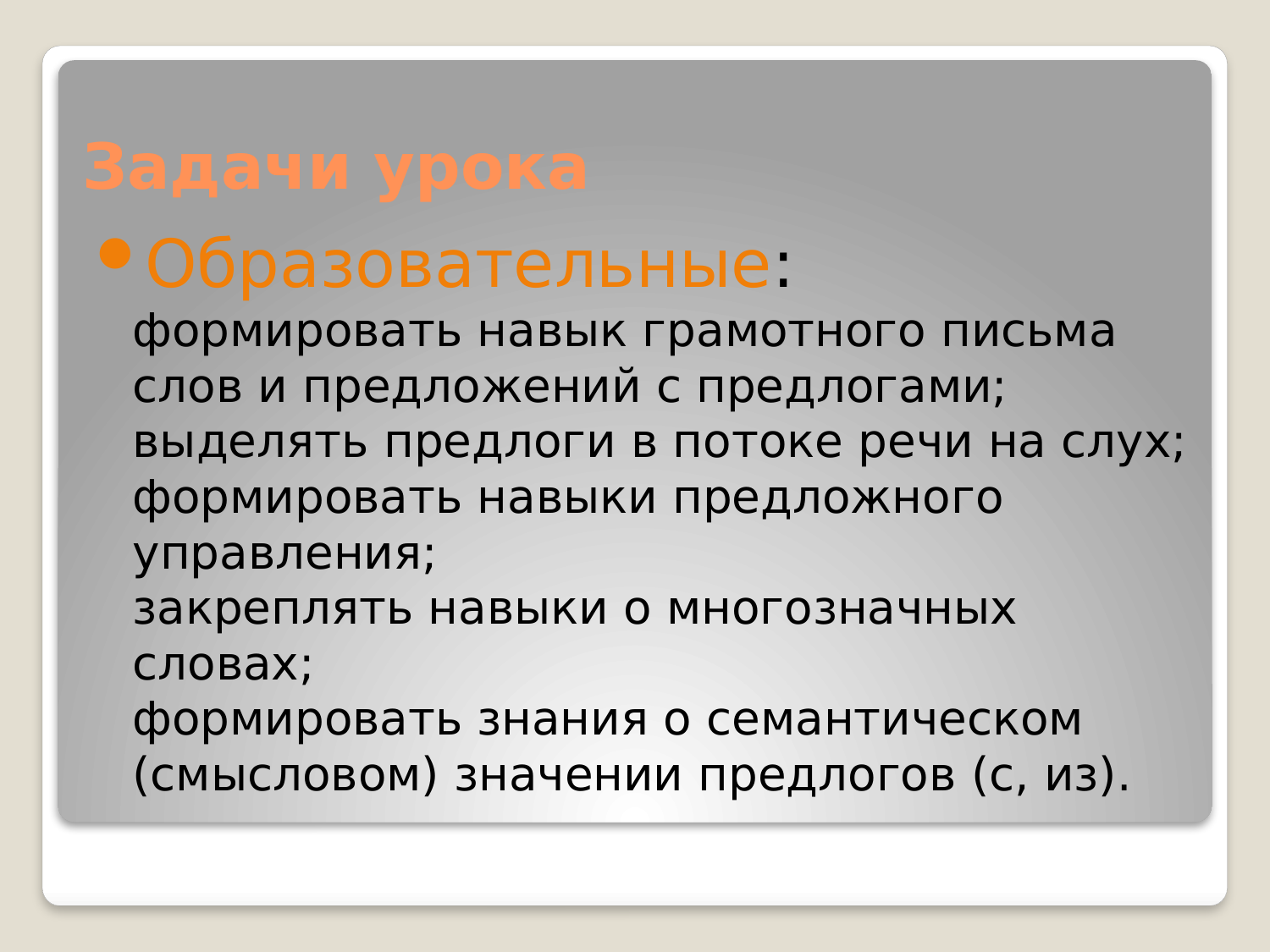

# Задачи урока
Образовательные:
формировать навык грамотного письма слов и предложений с предлогами;
выделять предлоги в потоке речи на слух;
формировать навыки предложного управления;
закреплять навыки о многозначных словах;
формировать знания о семантическом (смысловом) значении предлогов (с, из).